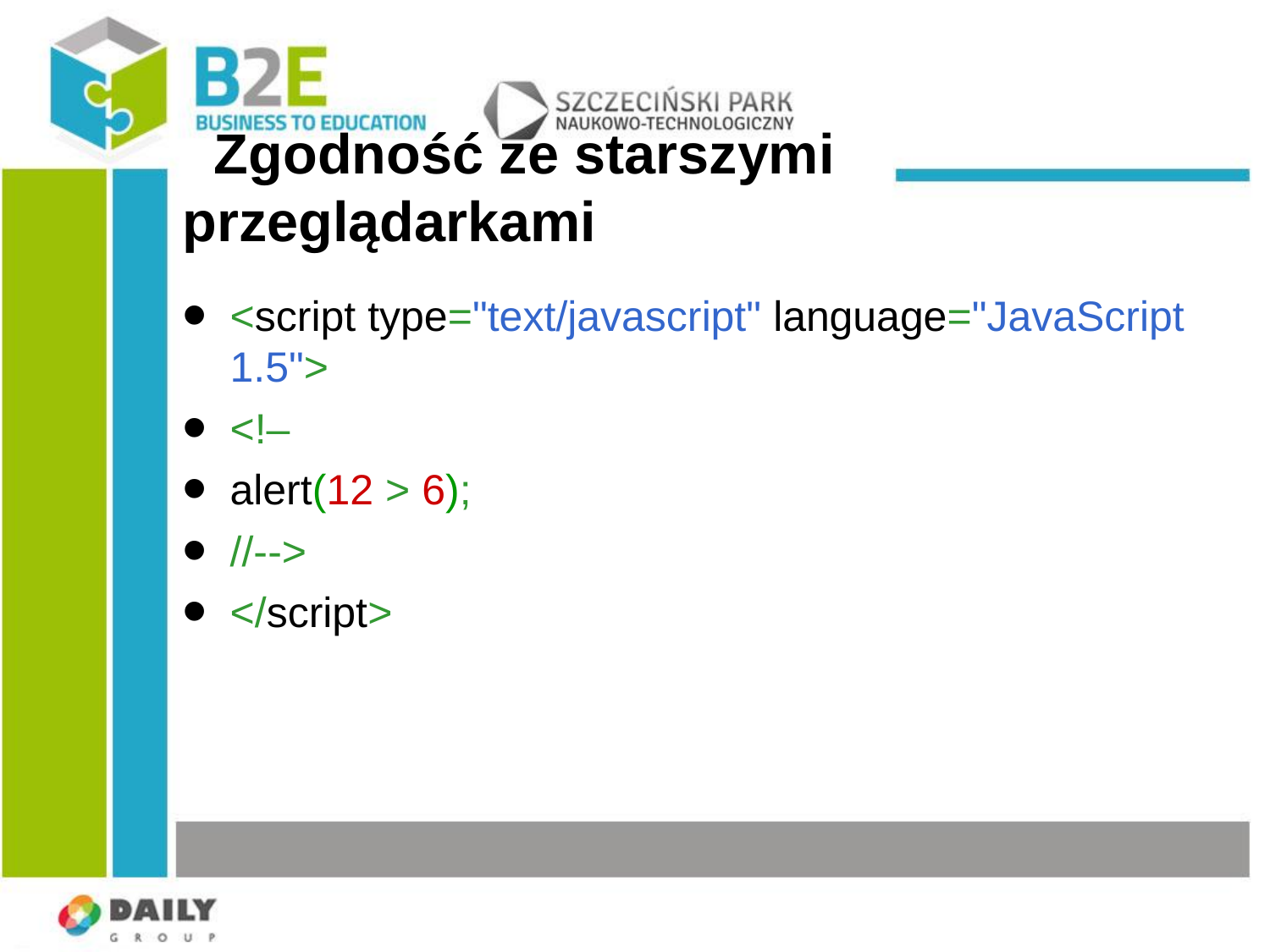

Zgodność ze starszymi przeglądarkami
<script type="text/javascript" language="JavaScript 1.5">
<!–
alert(12 > 6);
//-->
</script>